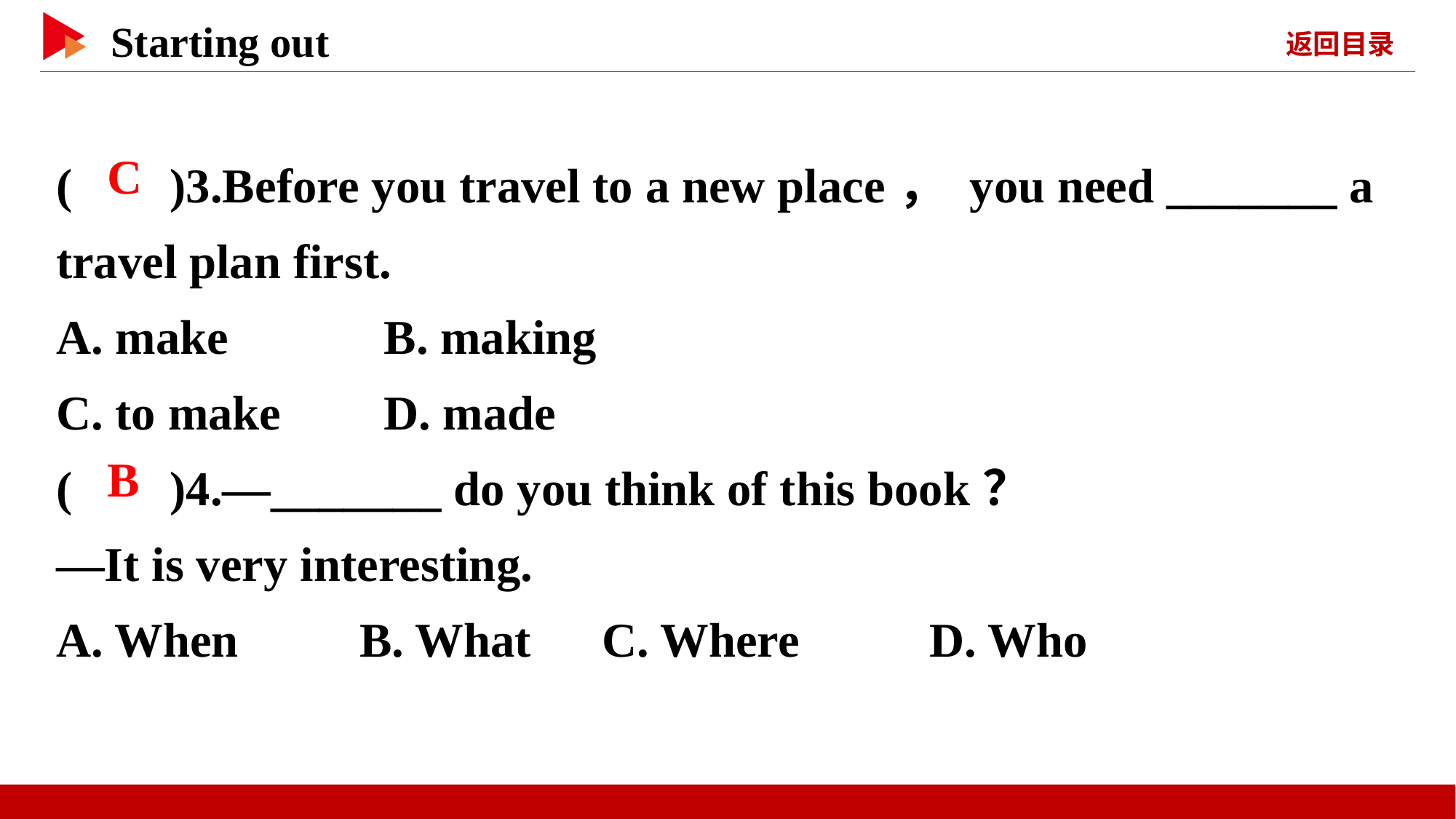

(        )3.Before you travel to a new place， you need _______ a travel plan first.
A. make	         B. making
C. to make	D. made
(        )4.—_______ do you think of this book？
—It is very interesting.
A. When	       B. What	C. Where    	D. Who

   C
   B